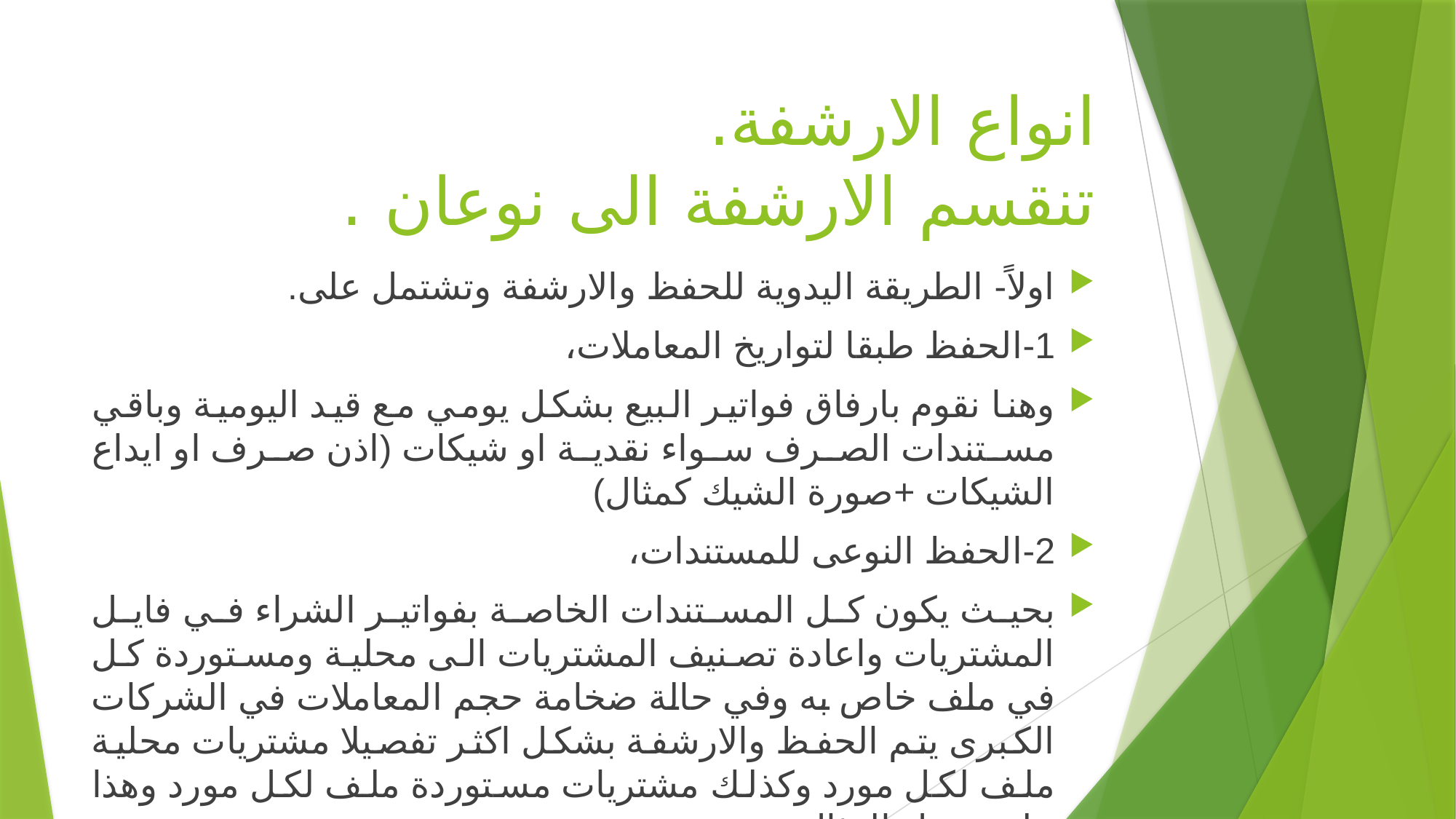

# انواع الارشفة. تنقسم الارشفة الى نوعان .
اولاً- الطريقة اليدوية للحفظ والارشفة وتشتمل على.
1-الحفظ طبقا لتواريخ المعاملات،
وهنا نقوم بارفاق فواتير البيع بشكل يومي مع قيد اليومية وباقي مستندات الصرف سواء نقدية او شيكات (اذن صرف او ايداع الشيكات +صورة الشيك كمثال)
2-الحفظ النوعى للمستندات،
بحيث يكون كل المستندات الخاصة بفواتير الشراء في فايل المشتريات واعادة تصنيف المشتريات الى محلية ومستوردة كل في ملف خاص به وفي حالة ضخامة حجم المعاملات في الشركات الكبرى يتم الحفظ والارشفة بشكل اكثر تفصيلا مشتريات محلية ملف لكل مورد وكذلك مشتريات مستوردة ملف لكل مورد وهذا علي سبيل المثال....